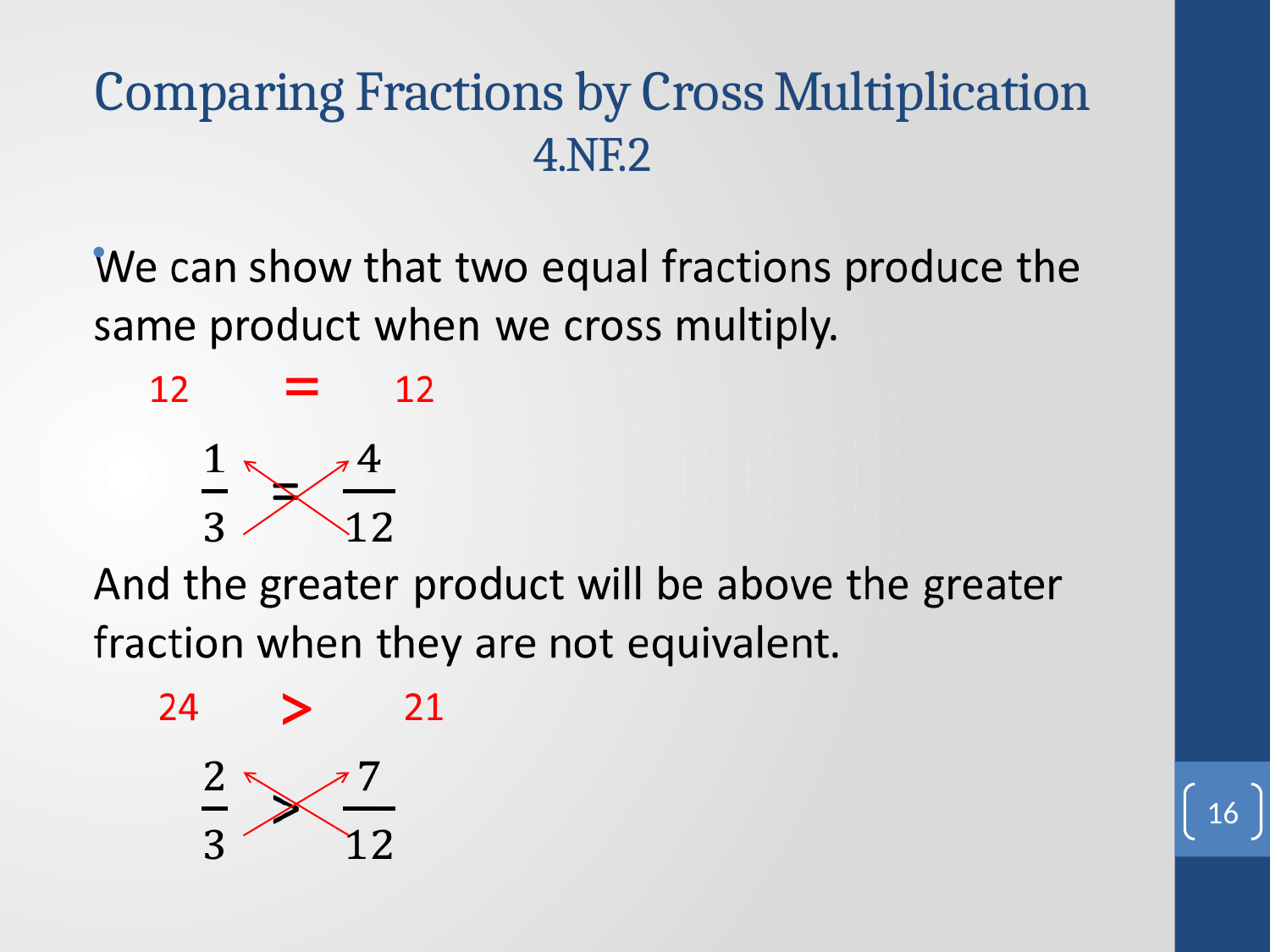

# Comparing Fractions by Cross Multiplication 4.NF.2

=
>
16